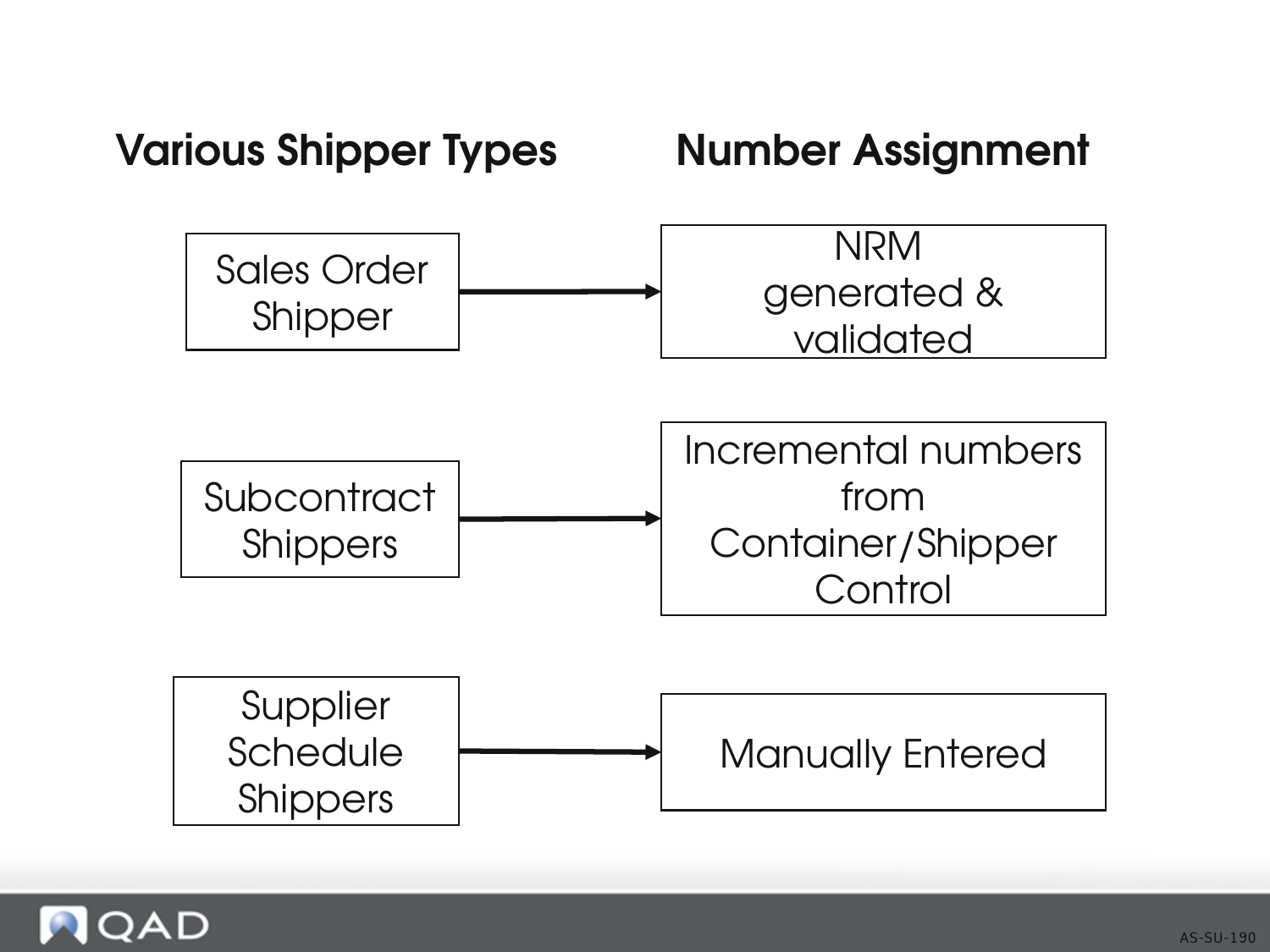

Various Shipper Types
Number Assignment
NRM
generated & validated
Sales Order Shipper
Incremental numbers from Container/Shipper Control
Subcontract
Shippers
Supplier Schedule
Shippers
Manually Entered
AS-SU-190